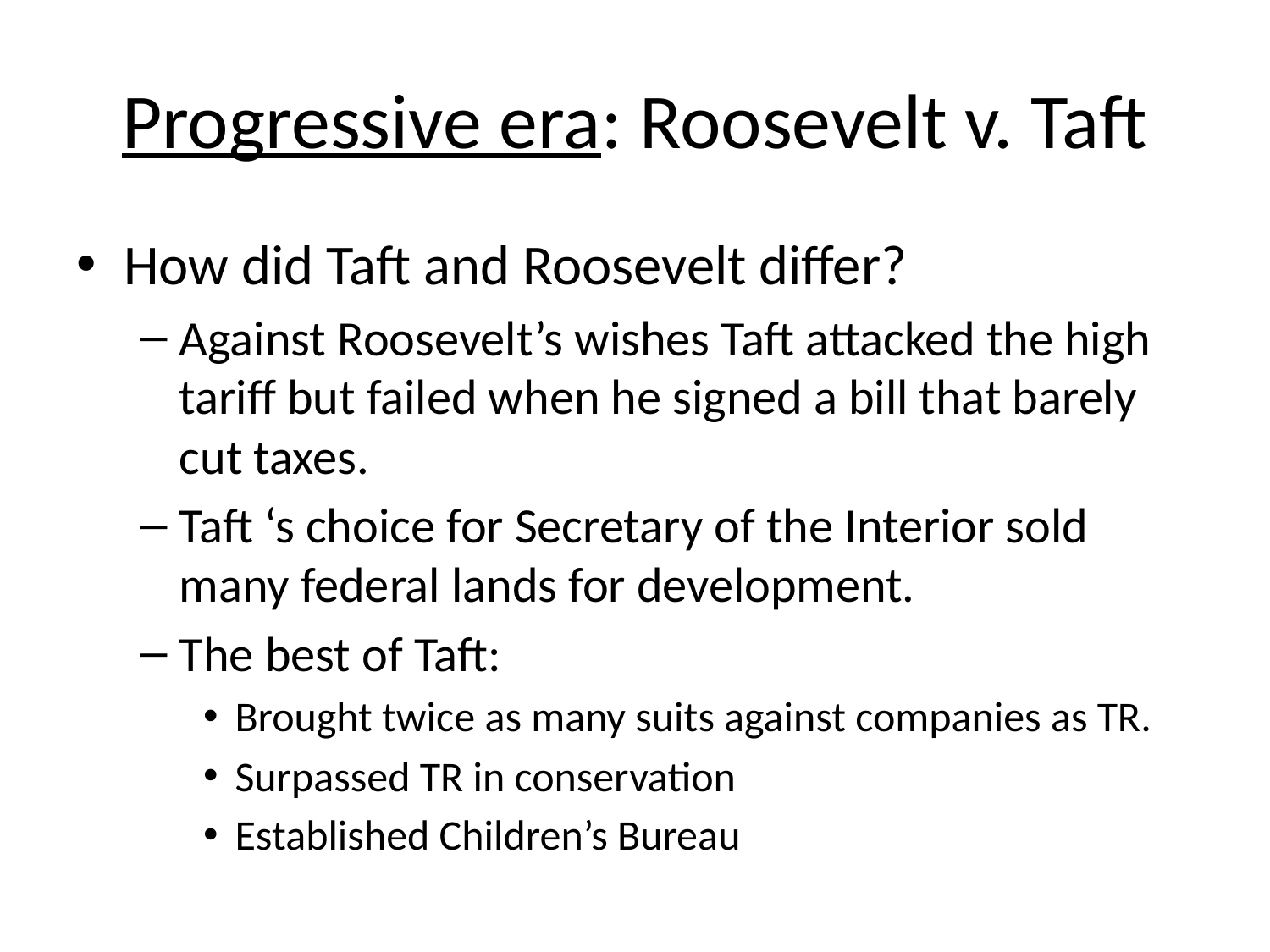

# Progressive era: Roosevelt v. Taft
How did Taft and Roosevelt differ?
Against Roosevelt’s wishes Taft attacked the high tariff but failed when he signed a bill that barely cut taxes.
Taft ‘s choice for Secretary of the Interior sold many federal lands for development.
The best of Taft:
Brought twice as many suits against companies as TR.
Surpassed TR in conservation
Established Children’s Bureau